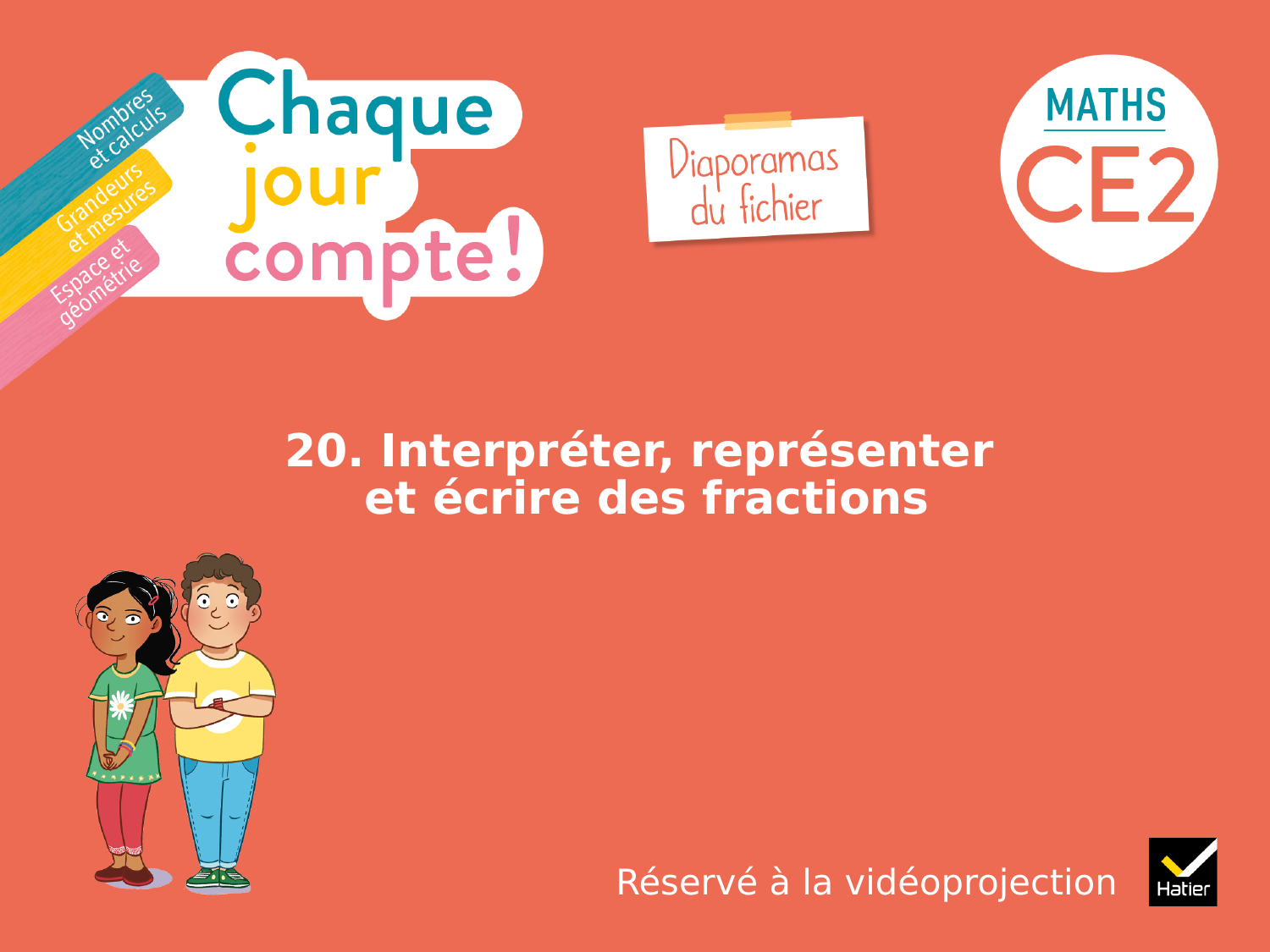

# 20. Interpréter, représenter et écrire des fractions